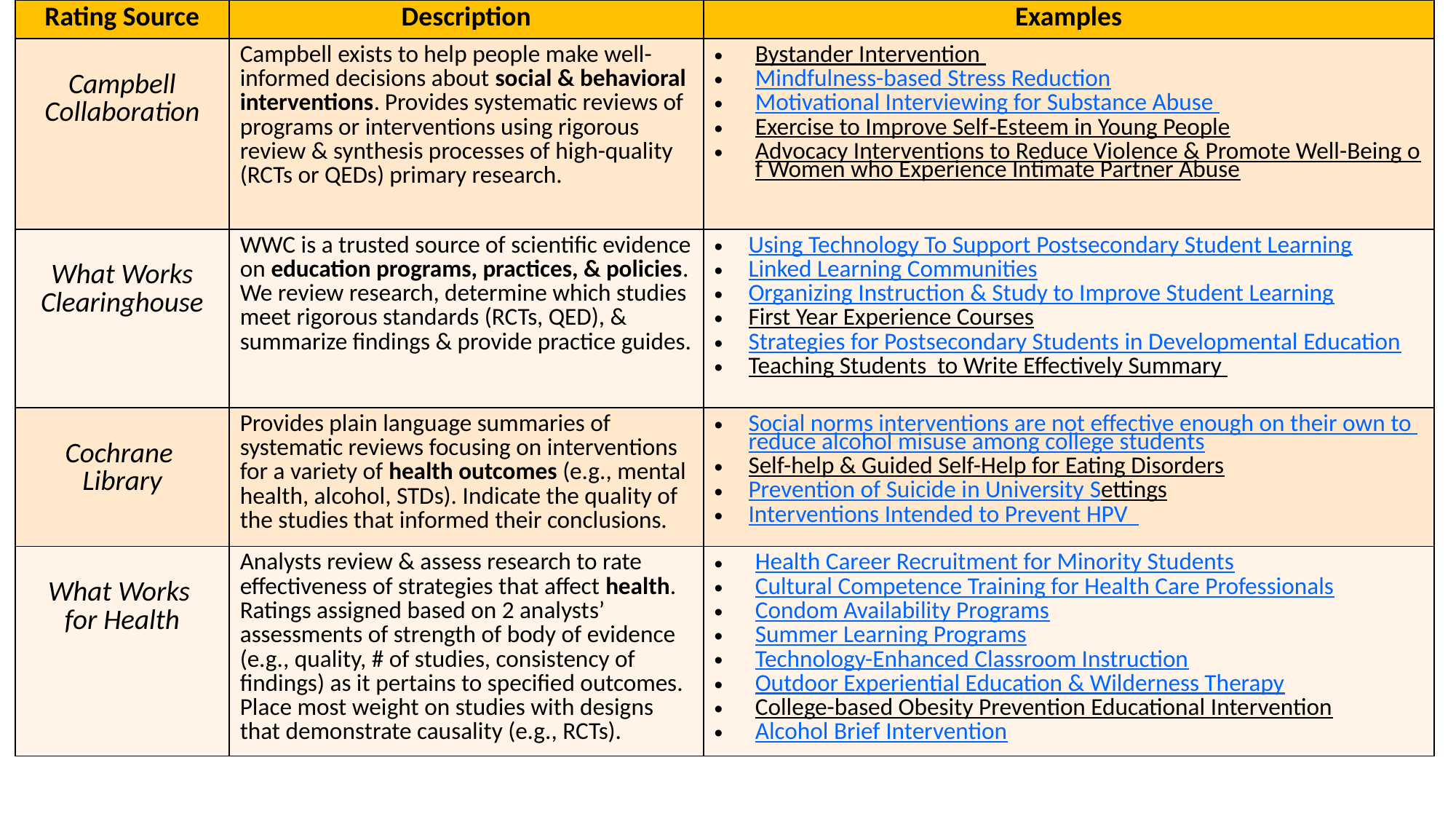

| Rating Source | Description | Examples |
| --- | --- | --- |
| Campbell Collaboration | Campbell exists to help people make well-informed decisions about social & behavioral interventions. Provides systematic reviews of programs or interventions using rigorous review & synthesis processes of high-quality (RCTs or QEDs) primary research. | Bystander Intervention Mindfulness-based Stress Reduction Motivational Interviewing for Substance Abuse Exercise to Improve Self‐Esteem in Young People Advocacy Interventions to Reduce Violence & Promote Well-Being of Women who Experience Intimate Partner Abuse |
| What Works Clearinghouse | WWC is a trusted source of scientific evidence on education programs, practices, & policies. We review research, determine which studies meet rigorous standards (RCTs, QED), & summarize findings & provide practice guides. | Using Technology To Support Postsecondary Student Learning Linked Learning Communities Organizing Instruction & Study to Improve Student Learning First Year Experience Courses Strategies for Postsecondary Students in Developmental Education Teaching Students to Write Effectively Summary |
| Cochrane Library | Provides plain language summaries of systematic reviews focusing on interventions for a variety of health outcomes (e.g., mental health, alcohol, STDs). Indicate the quality of the studies that informed their conclusions. | Social norms interventions are not effective enough on their own to reduce alcohol misuse among college students Self-help & Guided Self-Help for Eating Disorders Prevention of Suicide in University Settings Interventions Intended to Prevent HPV |
| What Works for Health | Analysts review & assess research to rate effectiveness of strategies that affect health. Ratings assigned based on 2 analysts’ assessments of strength of body of evidence (e.g., quality, # of studies, consistency of findings) as it pertains to specified outcomes. Place most weight on studies with designs that demonstrate causality (e.g., RCTs). | Health Career Recruitment for Minority Students Cultural Competence Training for Health Care Professionals Condom Availability Programs Summer Learning Programs Technology-Enhanced Classroom Instruction Outdoor Experiential Education & Wilderness Therapy College-based Obesity Prevention Educational Intervention Alcohol Brief Intervention |
The Center for Assessment and Research Studies, James Madison University
31